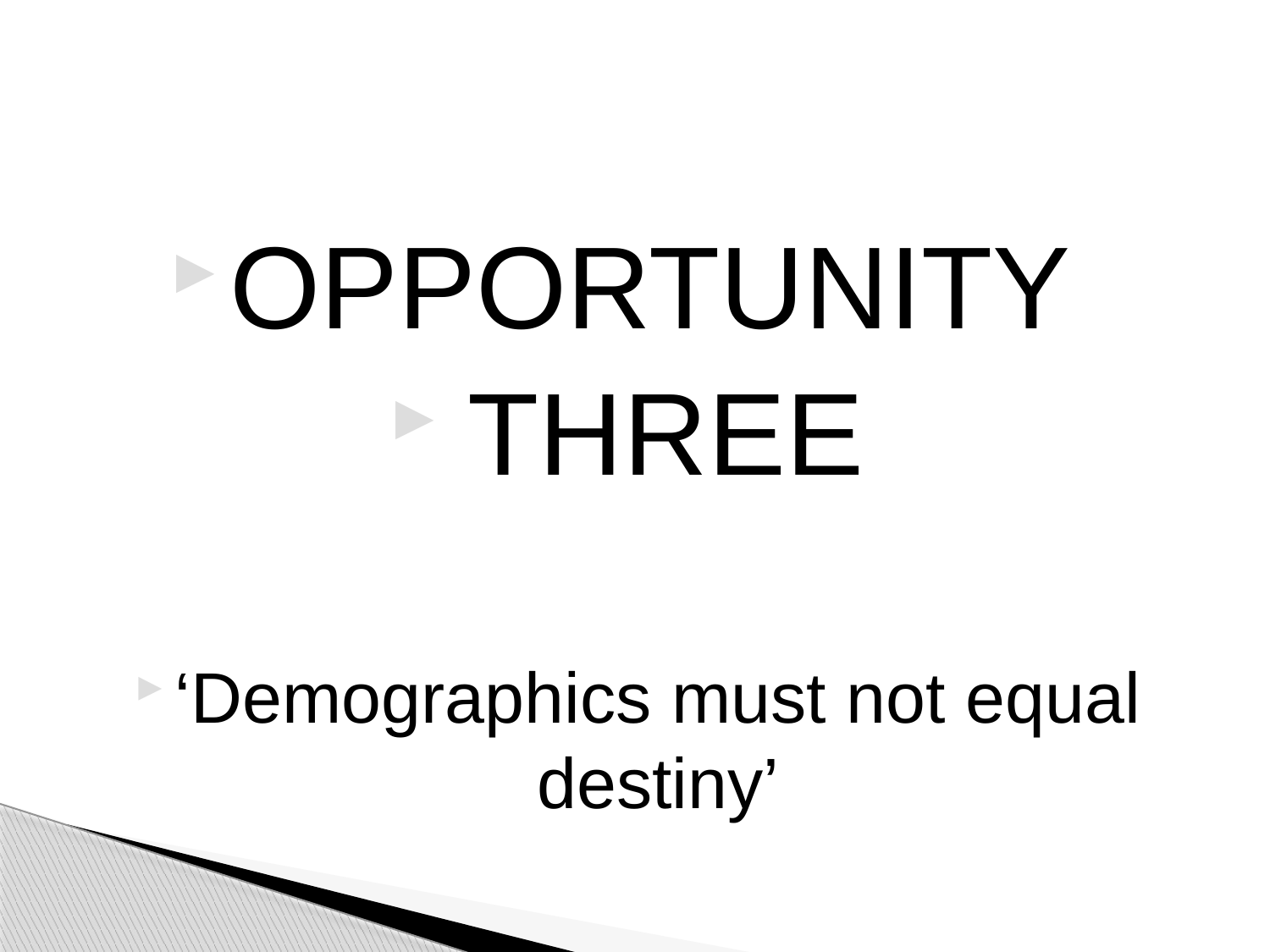

#
OPPORTUNITY
THREE

‘Demographics must not equal destiny’